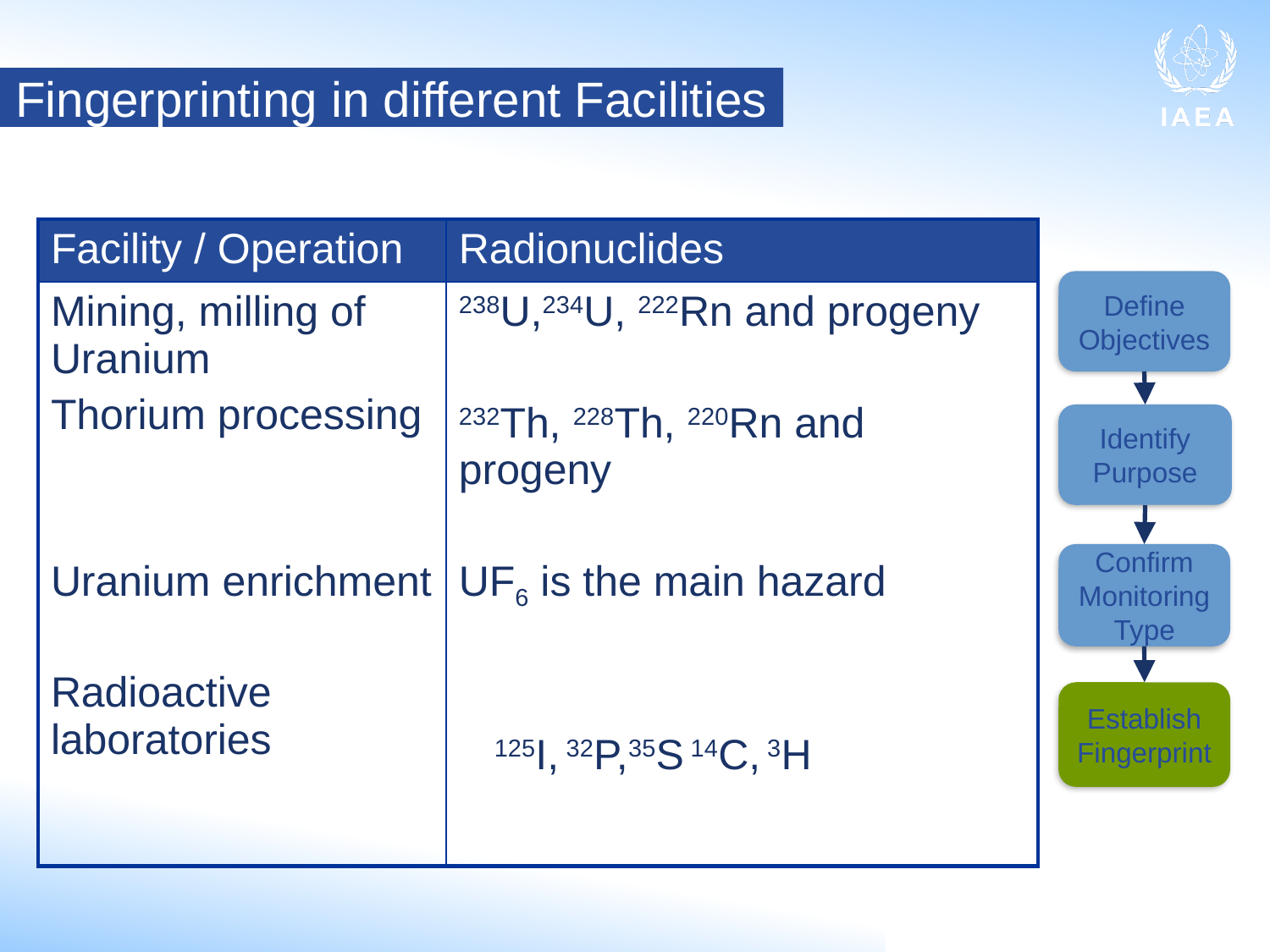

Fingerprinting in different Facilities
| Facility / Operation | Radionuclides |
| --- | --- |
| Mining, milling of Uranium Thorium processing Uranium enrichment Radioactive laboratories | 238U,234U, 222Rn and progeny 232Th, 228Th, 220Rn and progeny UF6 is the main hazard 125I, 32P,35S 14C, 3H |
Define Objectives
Identify Purpose
Confirm Monitoring Type
Establish Fingerprint